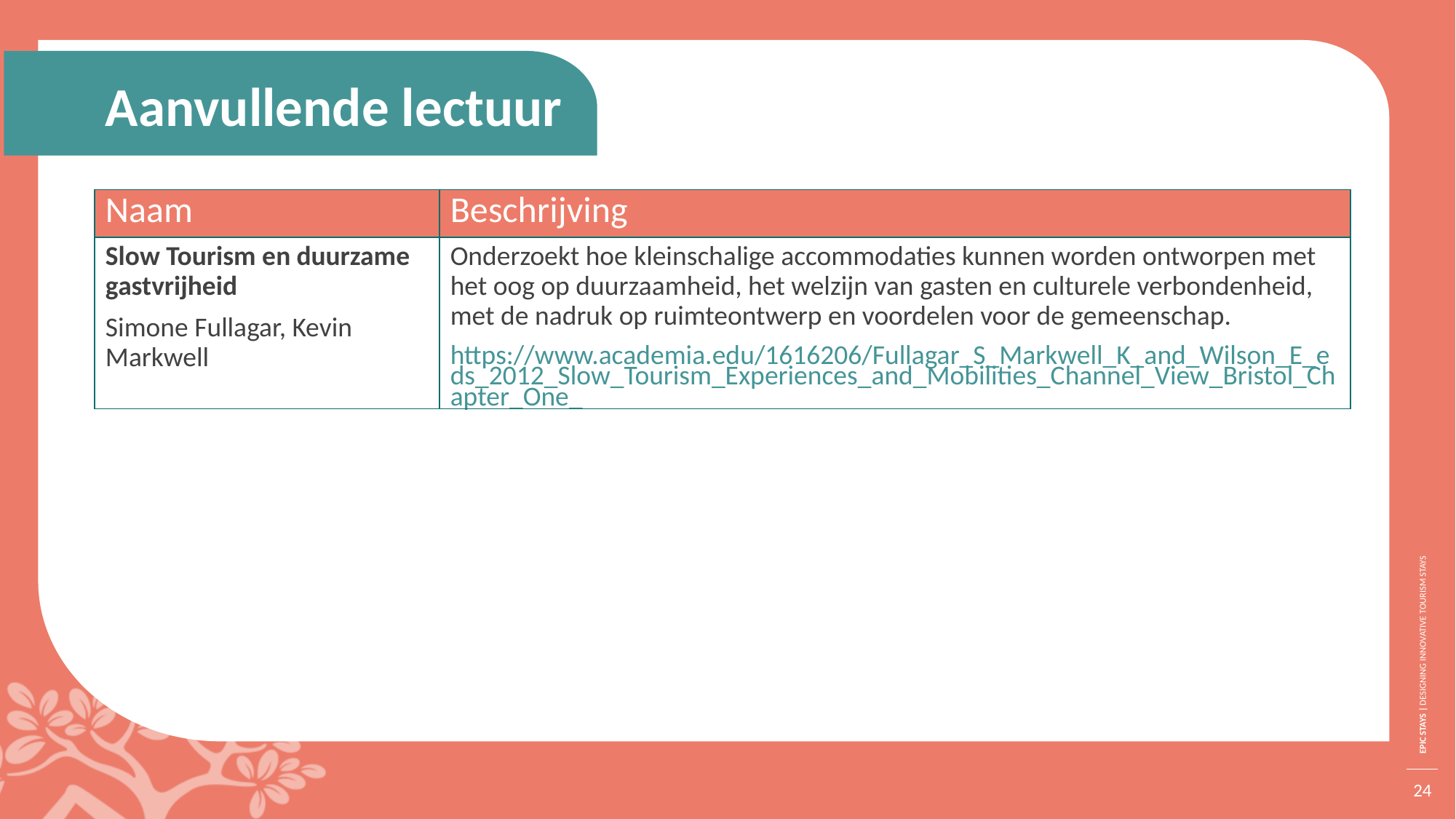

Aanvullende lectuur
| Naam | Beschrijving |
| --- | --- |
| Slow Tourism en duurzame gastvrijheid Simone Fullagar, Kevin Markwell | Onderzoekt hoe kleinschalige accommodaties kunnen worden ontworpen met het oog op duurzaamheid, het welzijn van gasten en culturele verbondenheid, met de nadruk op ruimteontwerp en voordelen voor de gemeenschap. https://www.academia.edu/1616206/Fullagar\_S\_Markwell\_K\_and\_Wilson\_E\_eds\_2012\_Slow\_Tourism\_Experiences\_and\_Mobilities\_Channel\_View\_Bristol\_Chapter\_One\_ |
24